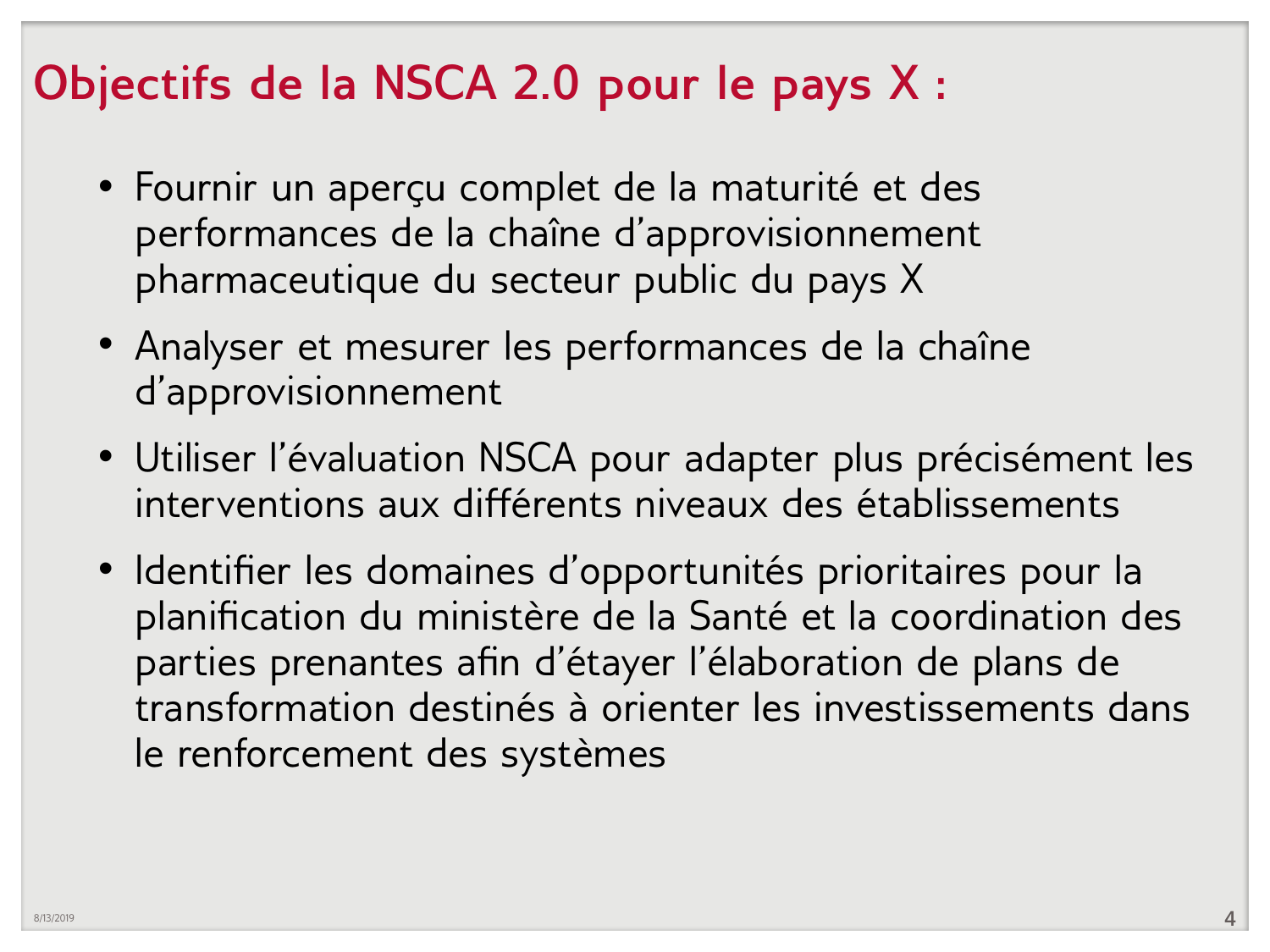

# Objectifs de la NSCA 2.0 pour le pays X :
Fournir un aperçu complet de la maturité et des performances de la chaîne d’approvisionnement pharmaceutique du secteur public du pays X
Analyser et mesurer les performances de la chaîne d’approvisionnement
Utiliser l’évaluation NSCA pour adapter plus précisément les interventions aux différents niveaux des établissements
Identifier les domaines d’opportunités prioritaires pour la planification du ministère de la Santé et la coordination des parties prenantes afin d’étayer l’élaboration de plans de transformation destinés à orienter les investissements dans le renforcement des systèmes

8/13/2019
4